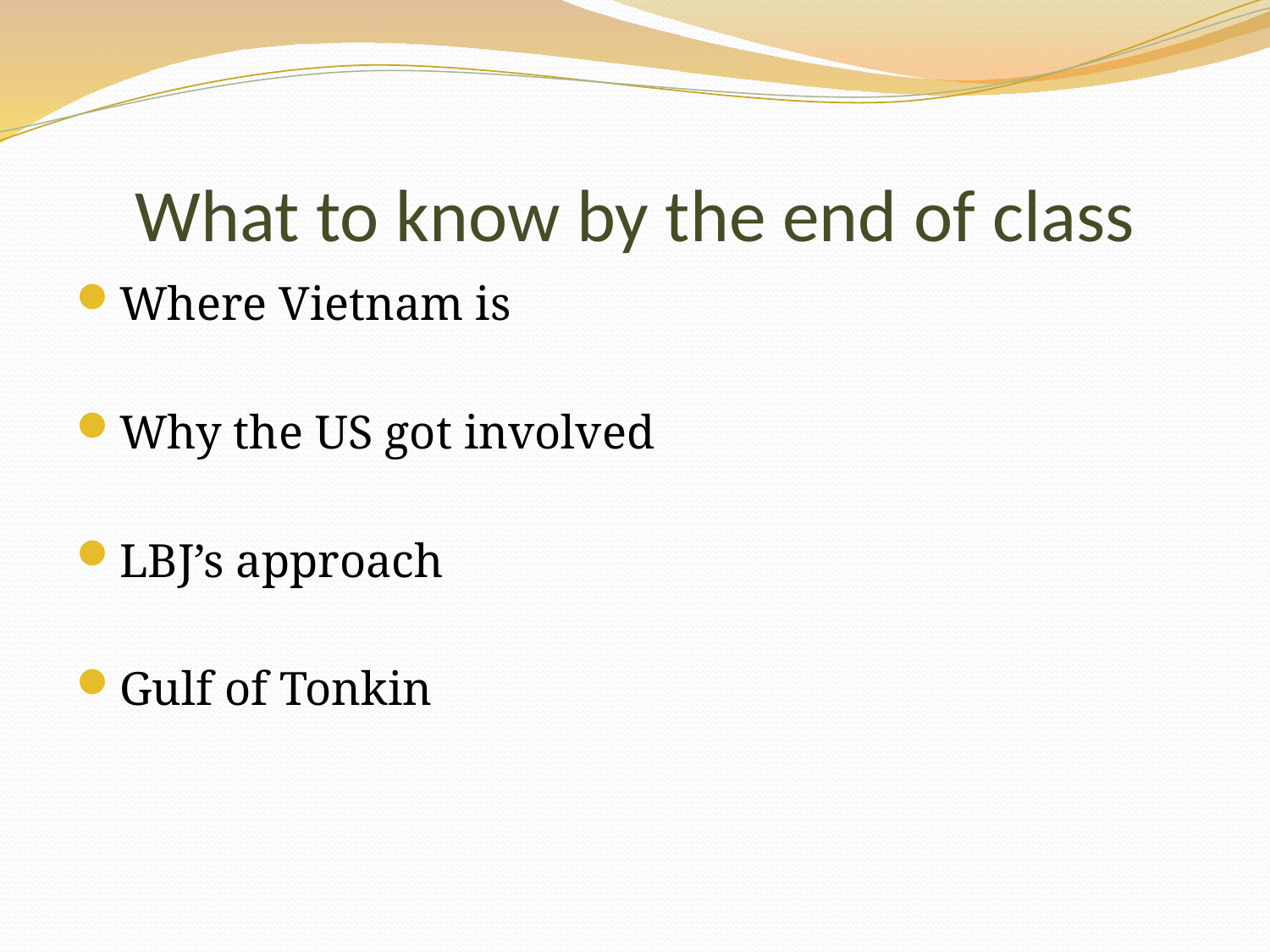

# What to know by the end of class
Where Vietnam is

Why the US got involved

LBJ’s approach

Gulf of Tonkin